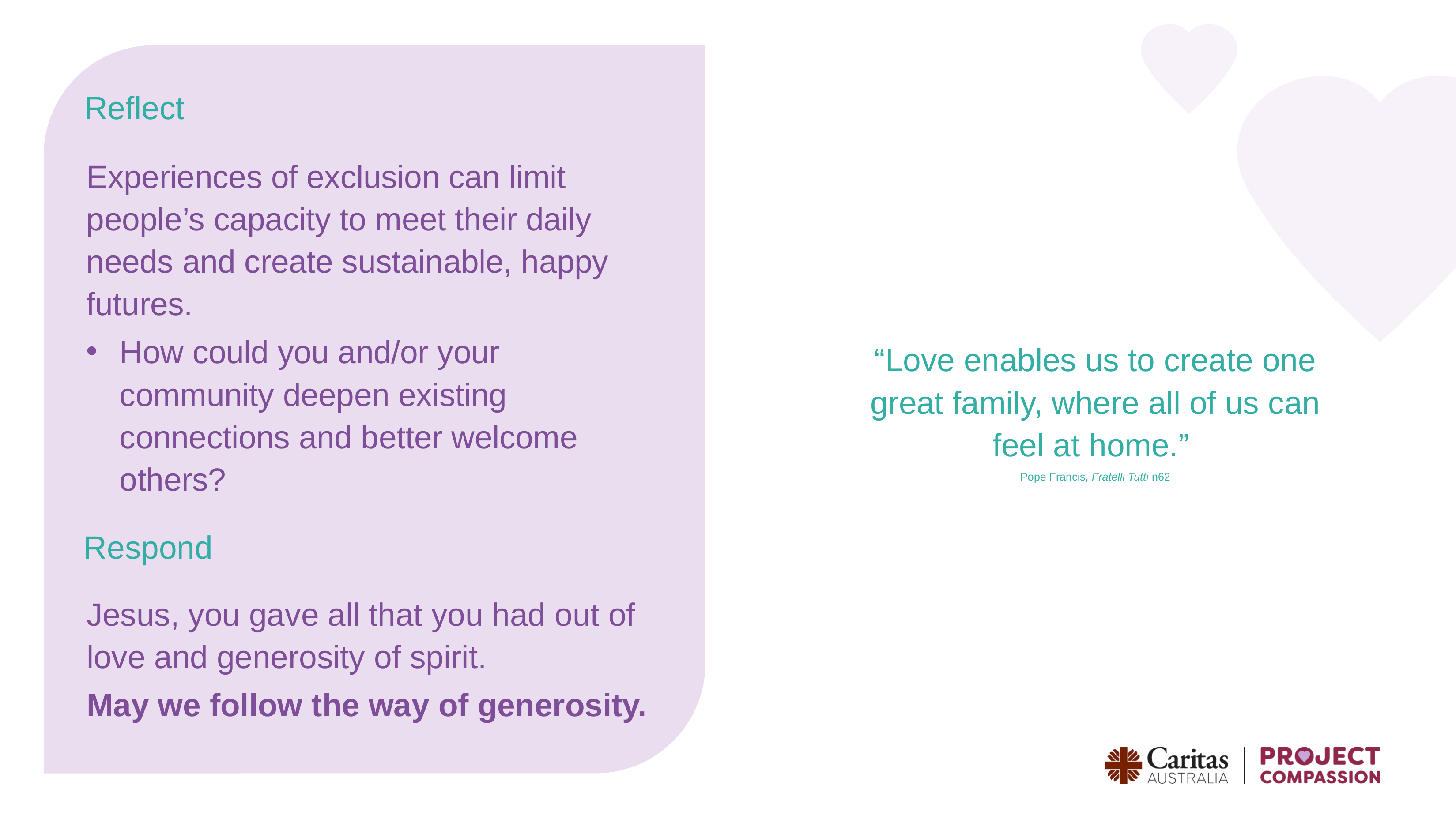

Reflect
Experiences of exclusion can limit people’s capacity to meet their daily needs and create sustainable, happy futures.
How could you and/or your community deepen existing connections and better welcome others?
“Love enables us to create one great family, where all of us can feel at home.”
Pope Francis, Fratelli Tutti n62
Respond
Jesus, you gave all that you had out of love and generosity of spirit.
May we follow the way of generosity.